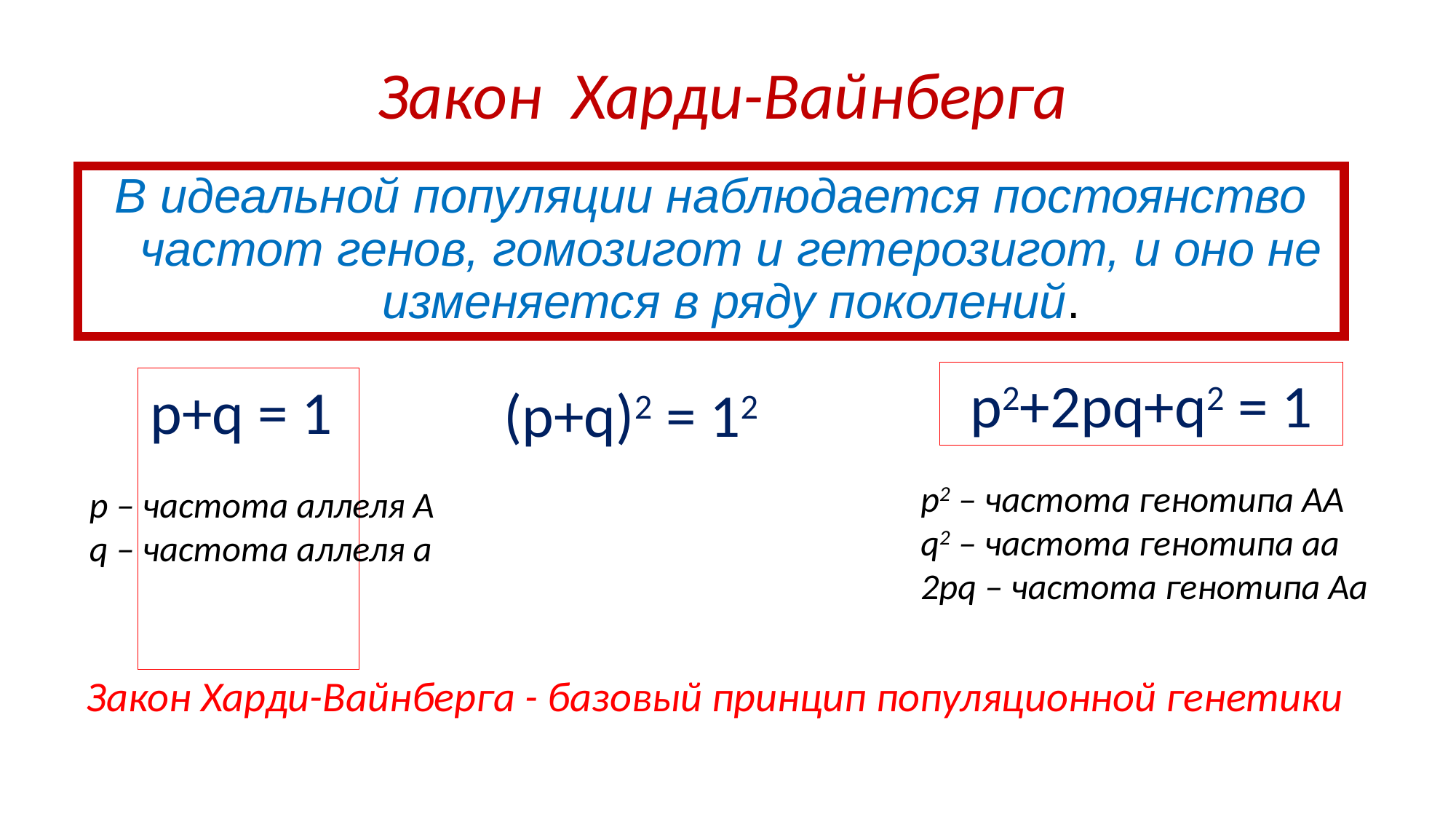

Формула

Закон  Харди-Вайнберга
В идеальной популяции наблюдается постоянство частот генов, гомозигот и гетерозигот, и оно не изменяется в ряду поколений.
p2+2pq+q2 = 1
p+q = 1
(p+q)2 = 12
р2 – частота генотипа АА
q2 – частота генотипа аа
2pq – частота генотипа Аа
р – частота аллеля А
q – частота аллеля а
Закон Харди-Вайнберга - базовый принцип популяционной генетики